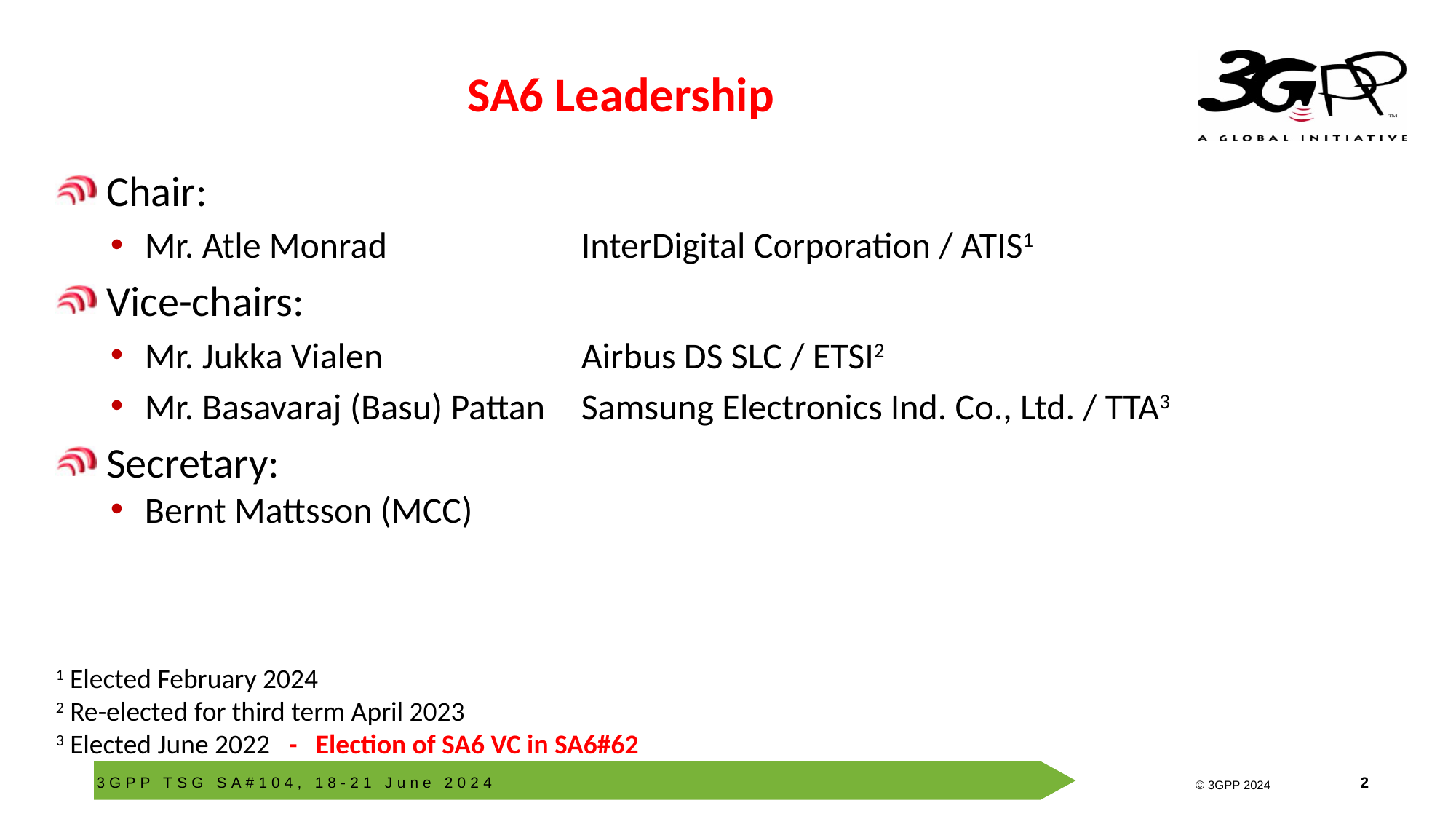

# SA6 Leadership
 Chair:
Mr. Atle Monrad		InterDigital Corporation / ATIS1
 Vice-chairs:
Mr. Jukka Vialen		Airbus DS SLC / ETSI2
Mr. Basavaraj (Basu) Pattan	Samsung Electronics Ind. Co., Ltd. / TTA3
 Secretary:
Bernt Mattsson (MCC)

1 Elected February 2024
2 Re-elected for third term April 2023
3 Elected June 2022   -   Election of SA6 VC in SA6#62